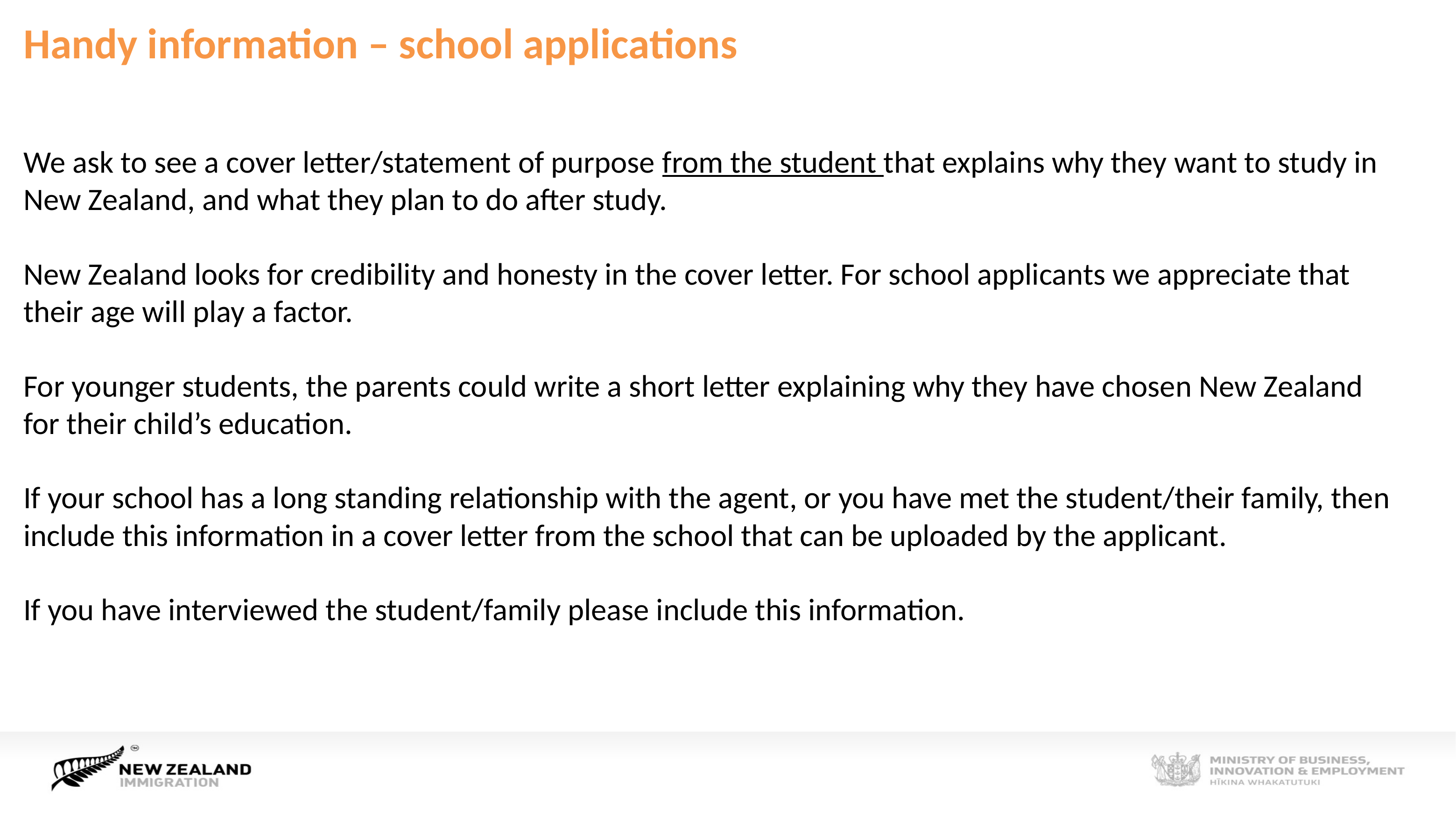

Handy information – school applications

We ask to see a cover letter/statement of purpose from the student that explains why they want to study in New Zealand, and what they plan to do after study.

New Zealand looks for credibility and honesty in the cover letter. For school applicants we appreciate that their age will play a factor.

For younger students, the parents could write a short letter explaining why they have chosen New Zealand for their child’s education.

If your school has a long standing relationship with the agent, or you have met the student/their family, then include this information in a cover letter from the school that can be uploaded by the applicant.

If you have interviewed the student/family please include this information.